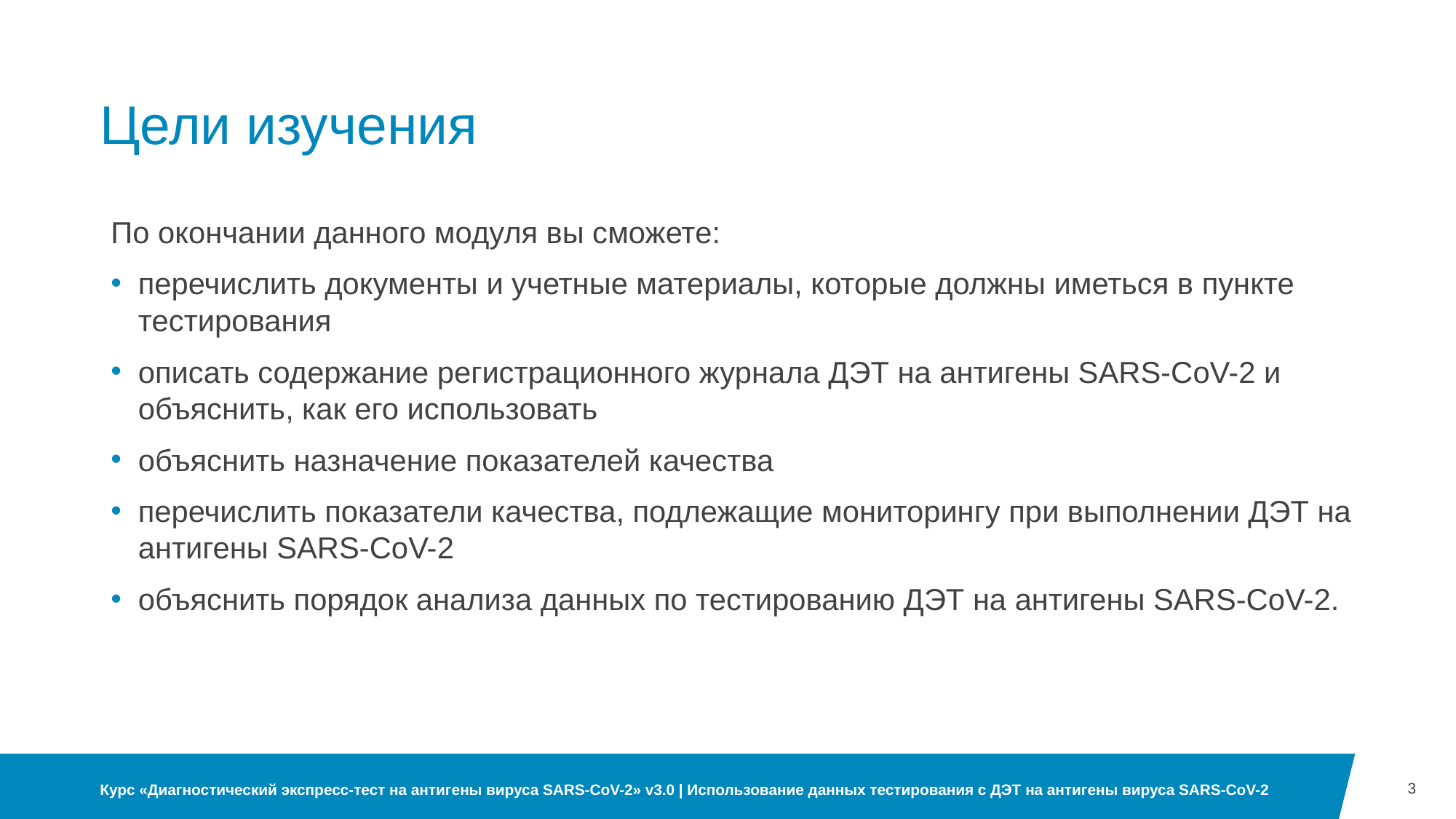

# Цели изучения
По окончании данного модуля вы сможете:
перечислить документы и учетные материалы, которые должны иметься в пункте тестирования
описать содержание регистрационного журнала ДЭТ на антигены SARS-CoV-2 и объяснить, как его использовать
объяснить назначение показателей качества
перечислить показатели качества, подлежащие мониторингу при выполнении ДЭТ на антигены SARS-CoV-2
объяснить порядок анализа данных по тестированию ДЭТ на антигены SARS-CoV-2.

3
Курс «Диагностический экспресс-тест на антигены вируса SARS-CoV-2» v3.0 | Использование данных тестирования с ДЭТ на антигены вируса SARS-CoV-2